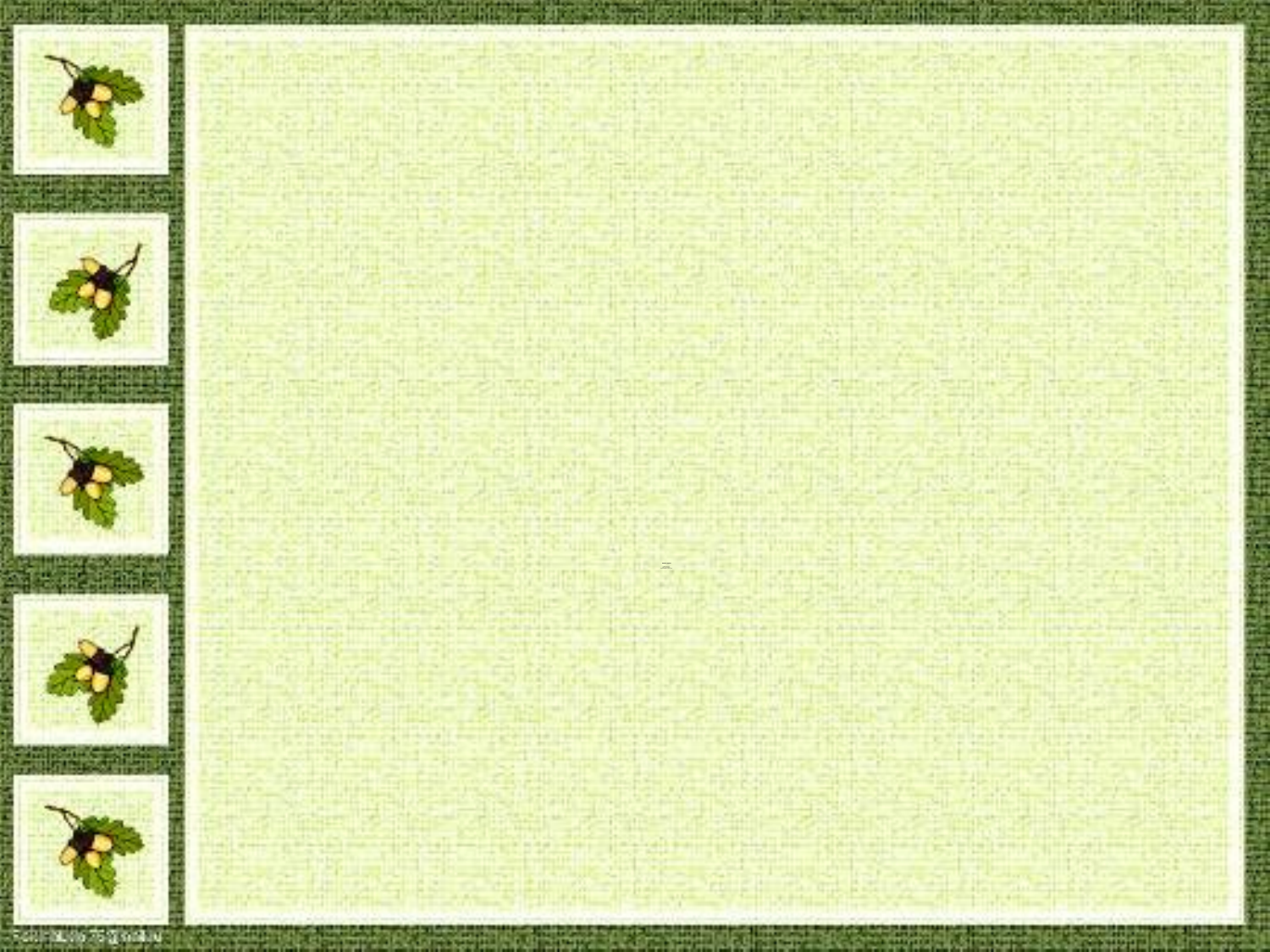

# Хвойные деревья Составитель Попова Г.В., педагог дополнительного образования ГДД(Ю)Т им. Н.К. Крупской